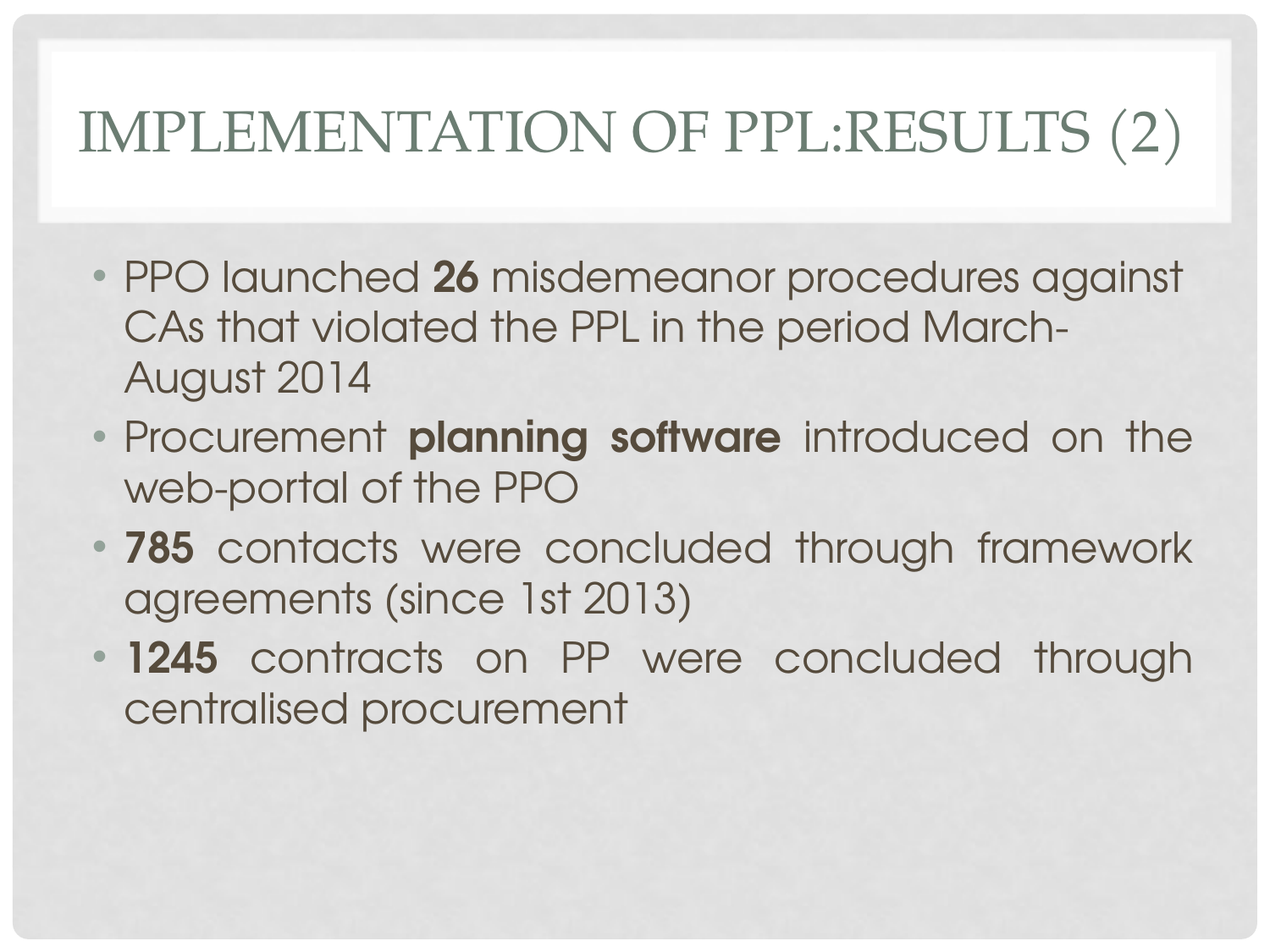

# IMPLEMENTATION OF PPL:RESULTS (2)
PPO launched 26 misdemeanor procedures against CAs that violated the PPL in the period March-August 2014
Procurement planning software introduced on the web-portal of the PPO
785 contacts were concluded through framework agreements (since 1st 2013)
1245 contracts on PP were concluded through centralised procurement